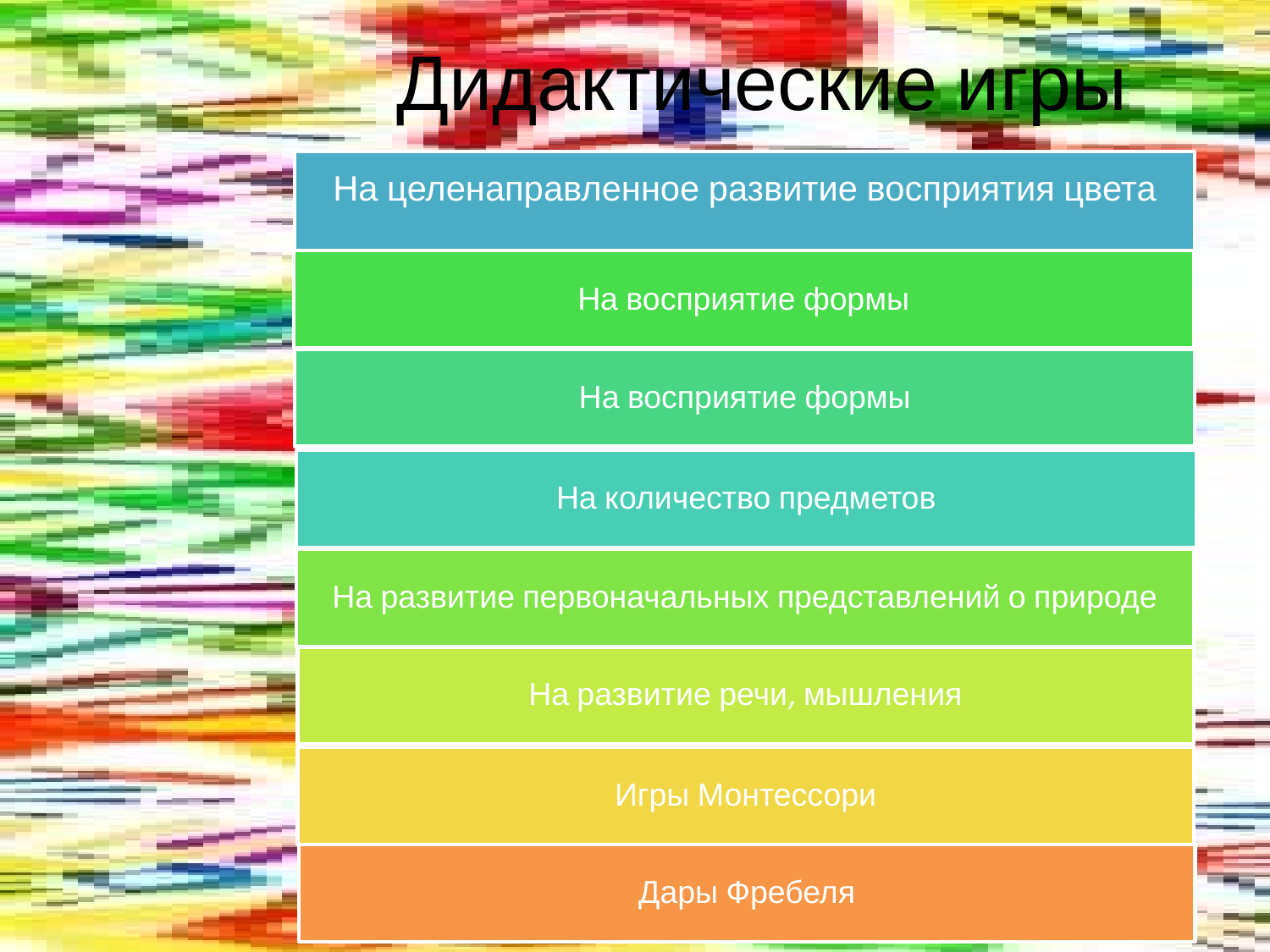

# Дидактические игры
На целенаправленное развитие восприятия цвета

На восприятие формы
На восприятие формы
На количество предметов
На развитие первоначальных представлений о природе
На развитие речи, мышления
Игры Монтессори
Дары Фребеля